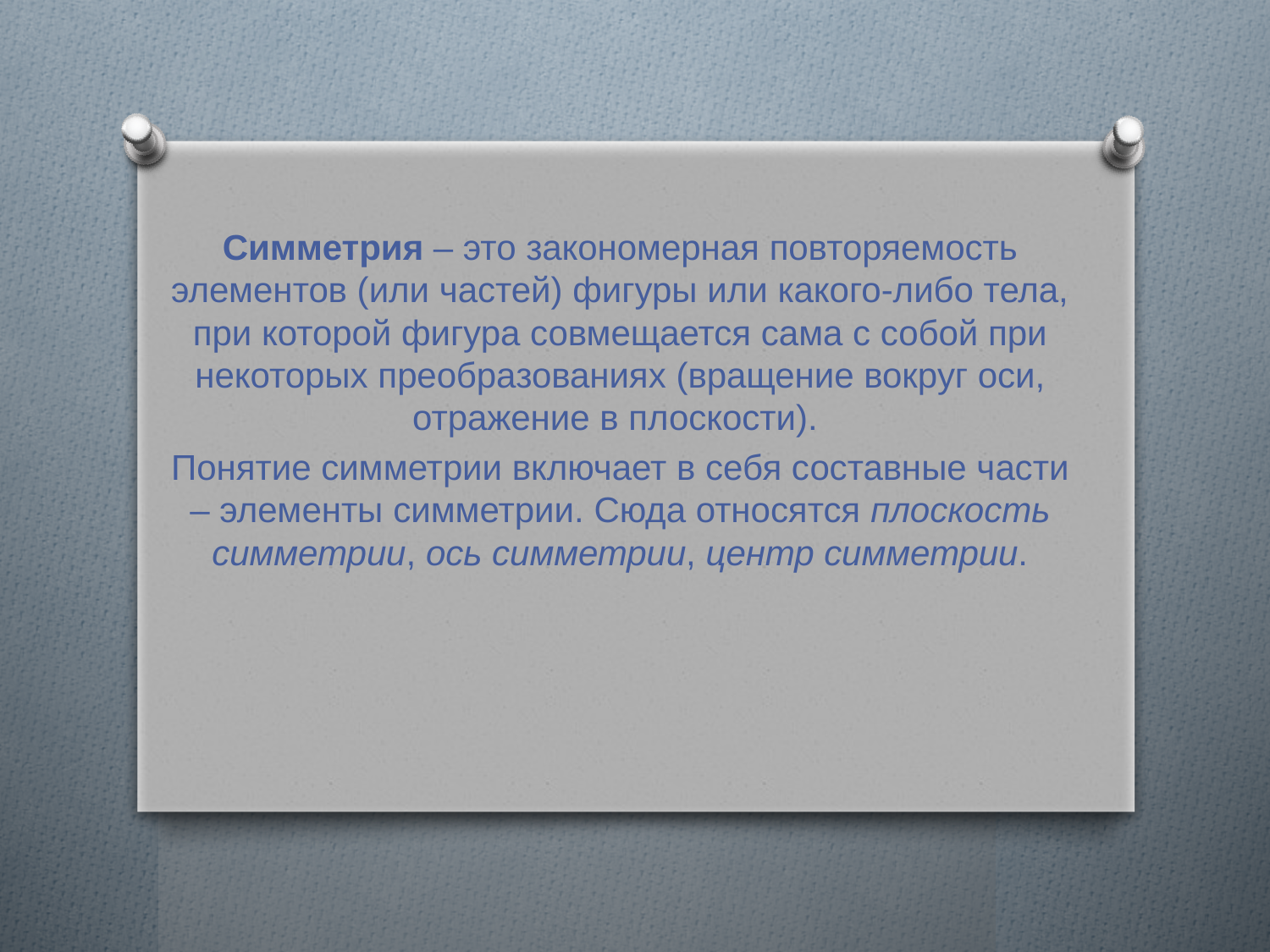

Симметрия – это закономерная повторяемость элементов (или частей) фигуры или какого-либо тела, при которой фигура совмещается сама с собой при некоторых преобразованиях (вращение вокруг оси, отражение в плоскости).
Понятие симметрии включает в себя составные части – элементы симметрии. Сюда относятся плоскость симметрии, ось симметрии, центр симметрии.